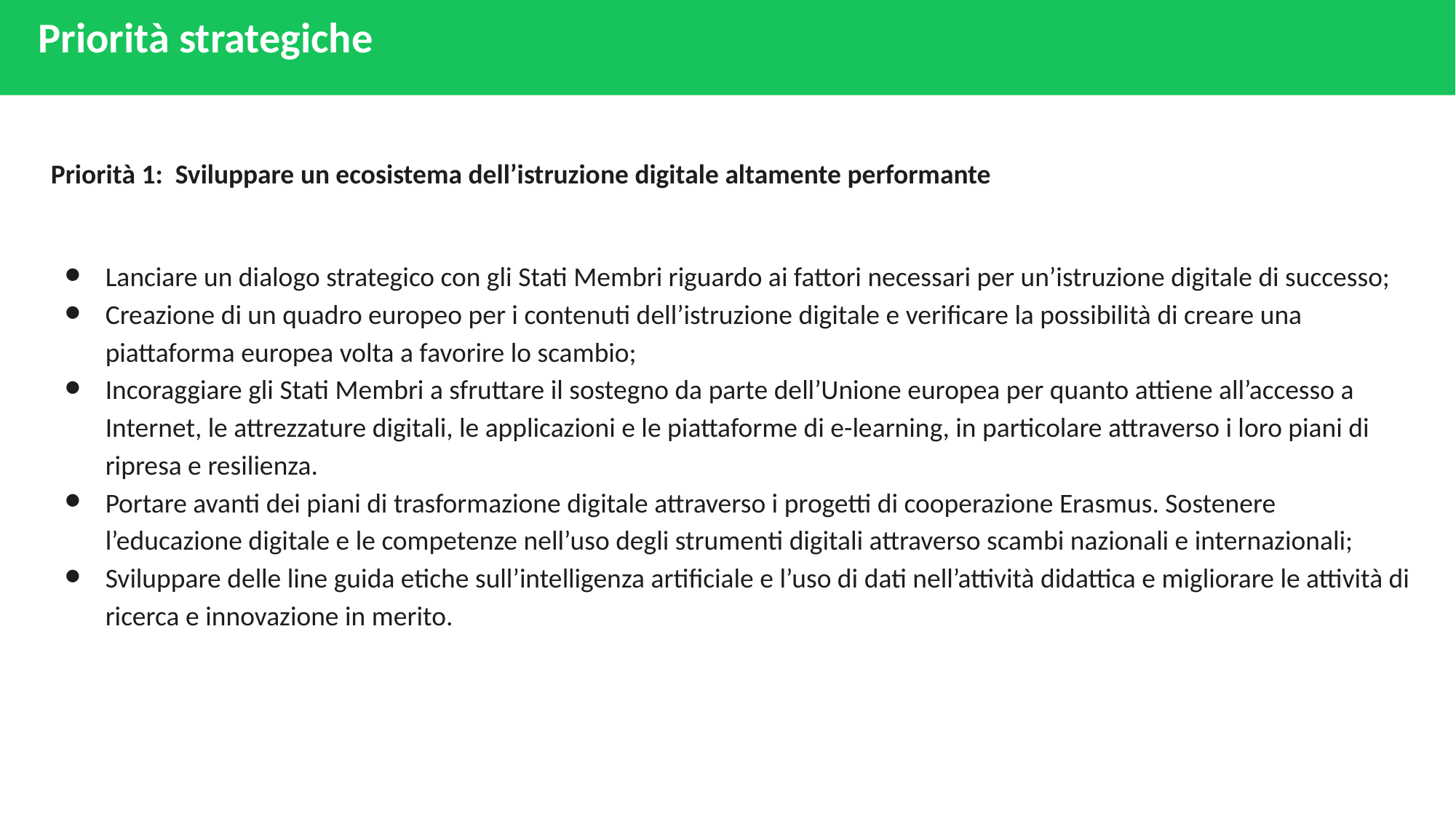

Priorità strategiche

Priorità 1:  Sviluppare un ecosistema dell’istruzione digitale altamente performante

Lanciare un dialogo strategico con gli Stati Membri riguardo ai fattori necessari per un’istruzione digitale di successo;
Creazione di un quadro europeo per i contenuti dell’istruzione digitale e verificare la possibilità di creare una piattaforma europea volta a favorire lo scambio;
Incoraggiare gli Stati Membri a sfruttare il sostegno da parte dell’Unione europea per quanto attiene all’accesso a Internet, le attrezzature digitali, le applicazioni e le piattaforme di e-learning, in particolare attraverso i loro piani di ripresa e resilienza.
Portare avanti dei piani di trasformazione digitale attraverso i progetti di cooperazione Erasmus. Sostenere l’educazione digitale e le competenze nell’uso degli strumenti digitali attraverso scambi nazionali e internazionali;
Sviluppare delle line guida etiche sull’intelligenza artificiale e l’uso di dati nell’attività didattica e migliorare le attività di ricerca e innovazione in merito.